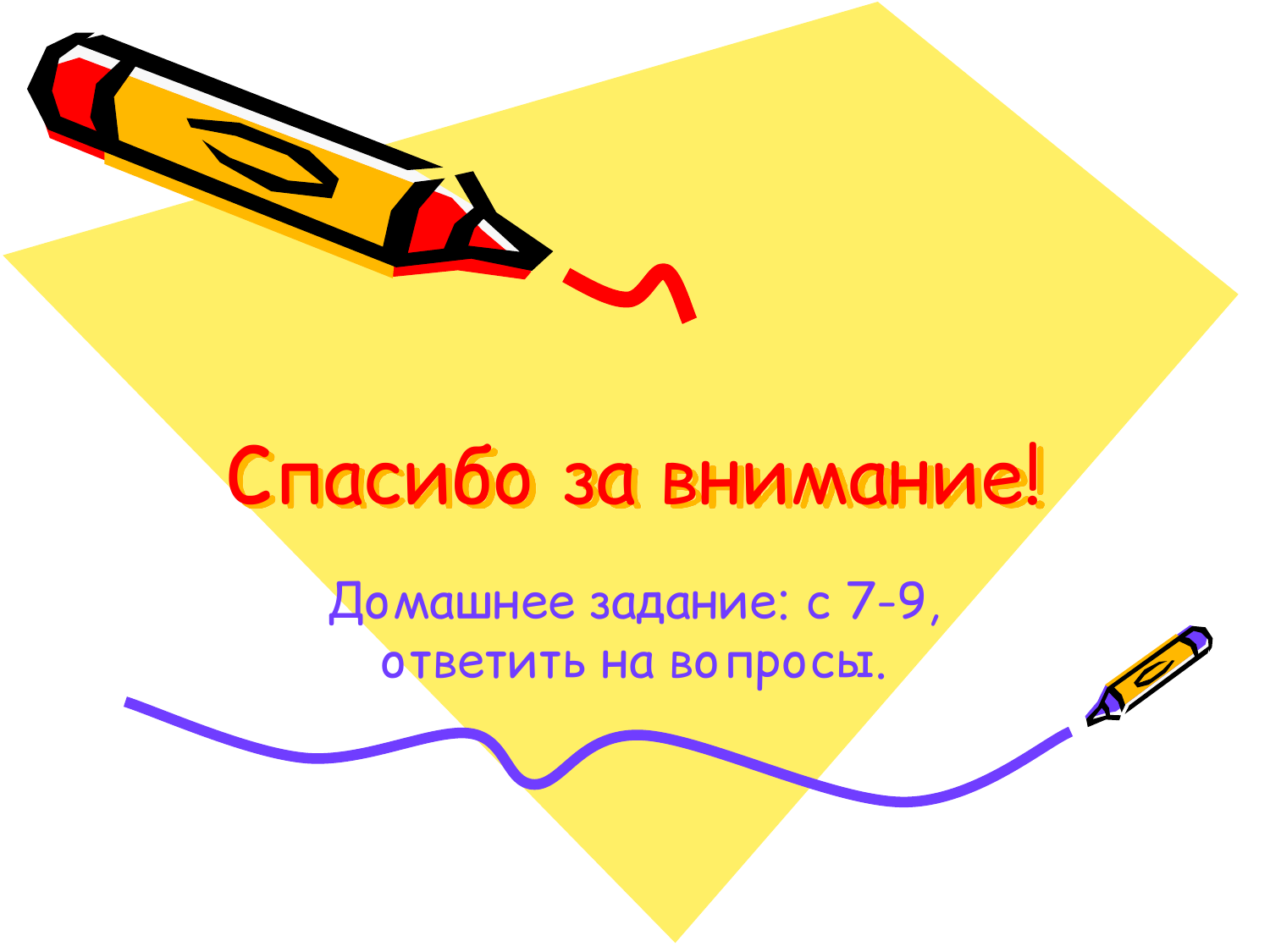

# Спасибо за внимание!
Домашнее задание: с 7-9, ответить на вопросы.